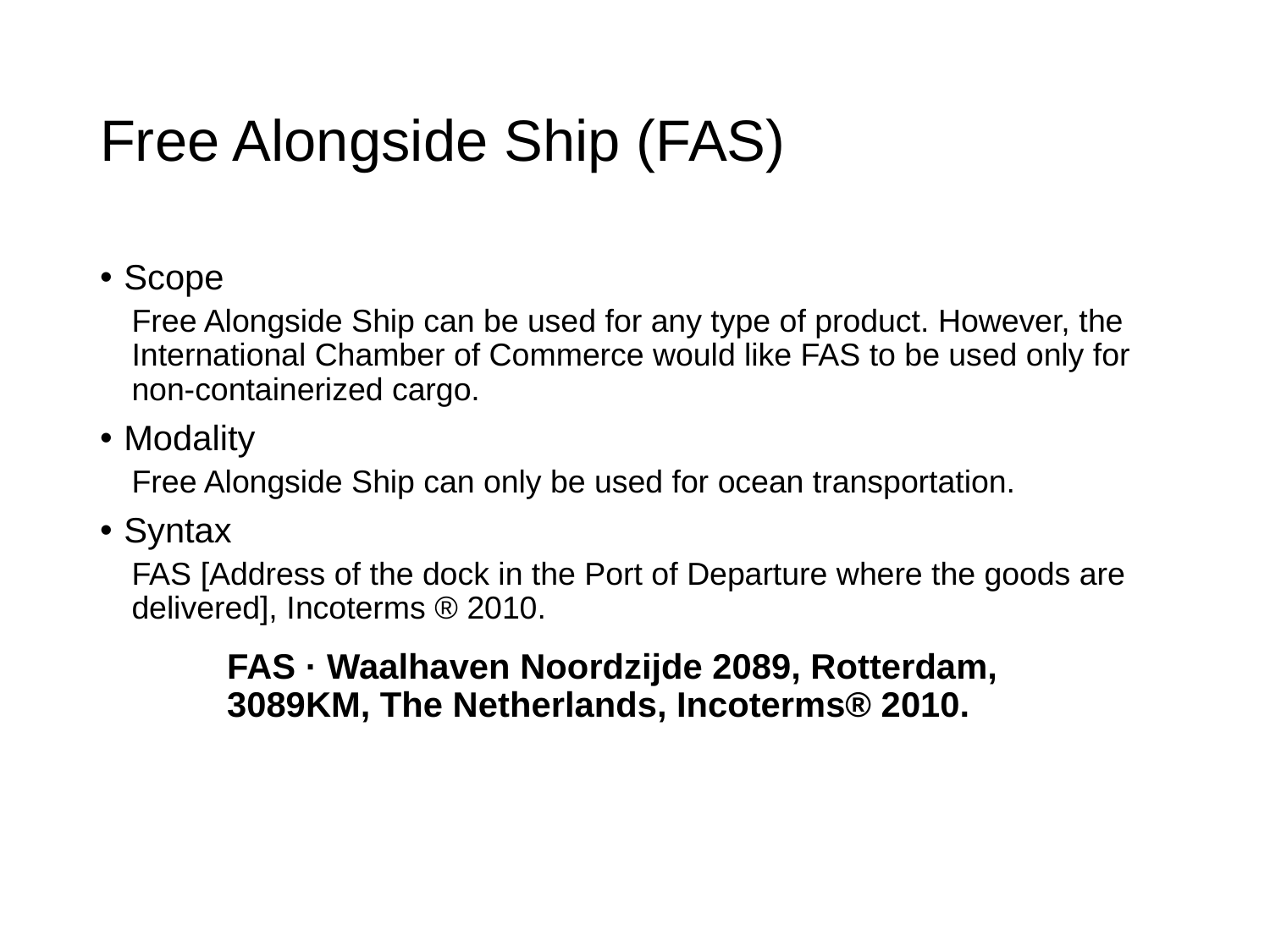

# Free Alongside Ship (FAS)
Scope
Free Alongside Ship can be used for any type of product. However, the International Chamber of Commerce would like FAS to be used only for non-containerized cargo.
Modality
Free Alongside Ship can only be used for ocean transportation.
Syntax
FAS [Address of the dock in the Port of Departure where the goods are delivered], Incoterms ® 2010.
	FAS · Waalhaven Noordzijde 2089, Rotterdam,
	3089KM, The Netherlands, Incoterms® 2010.